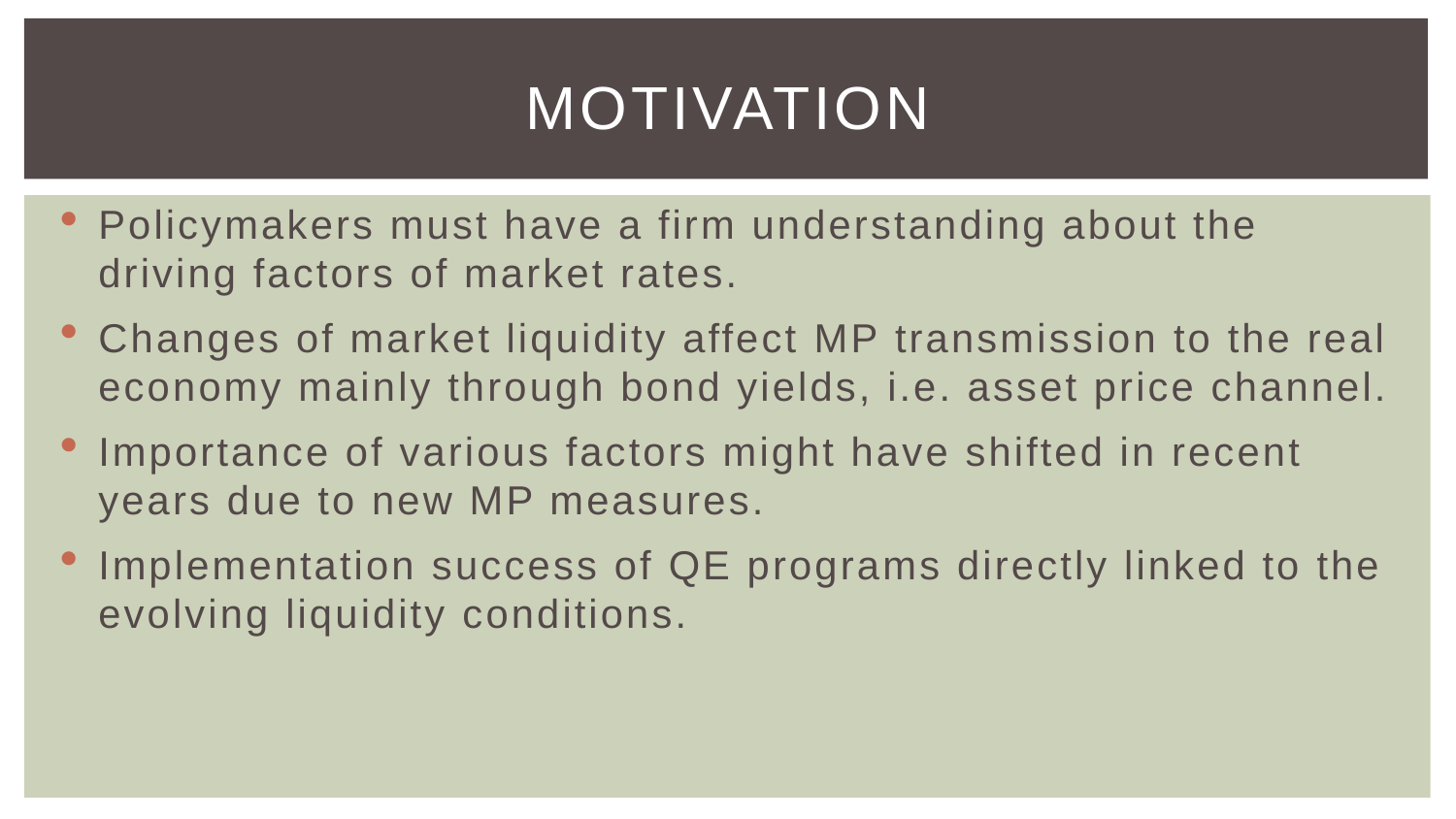

# Motivation
Policymakers must have a firm understanding about the driving factors of market rates.
Changes of market liquidity affect MP transmission to the real economy mainly through bond yields, i.e. asset price channel.
Importance of various factors might have shifted in recent years due to new MP measures.
Implementation success of QE programs directly linked to the evolving liquidity conditions.